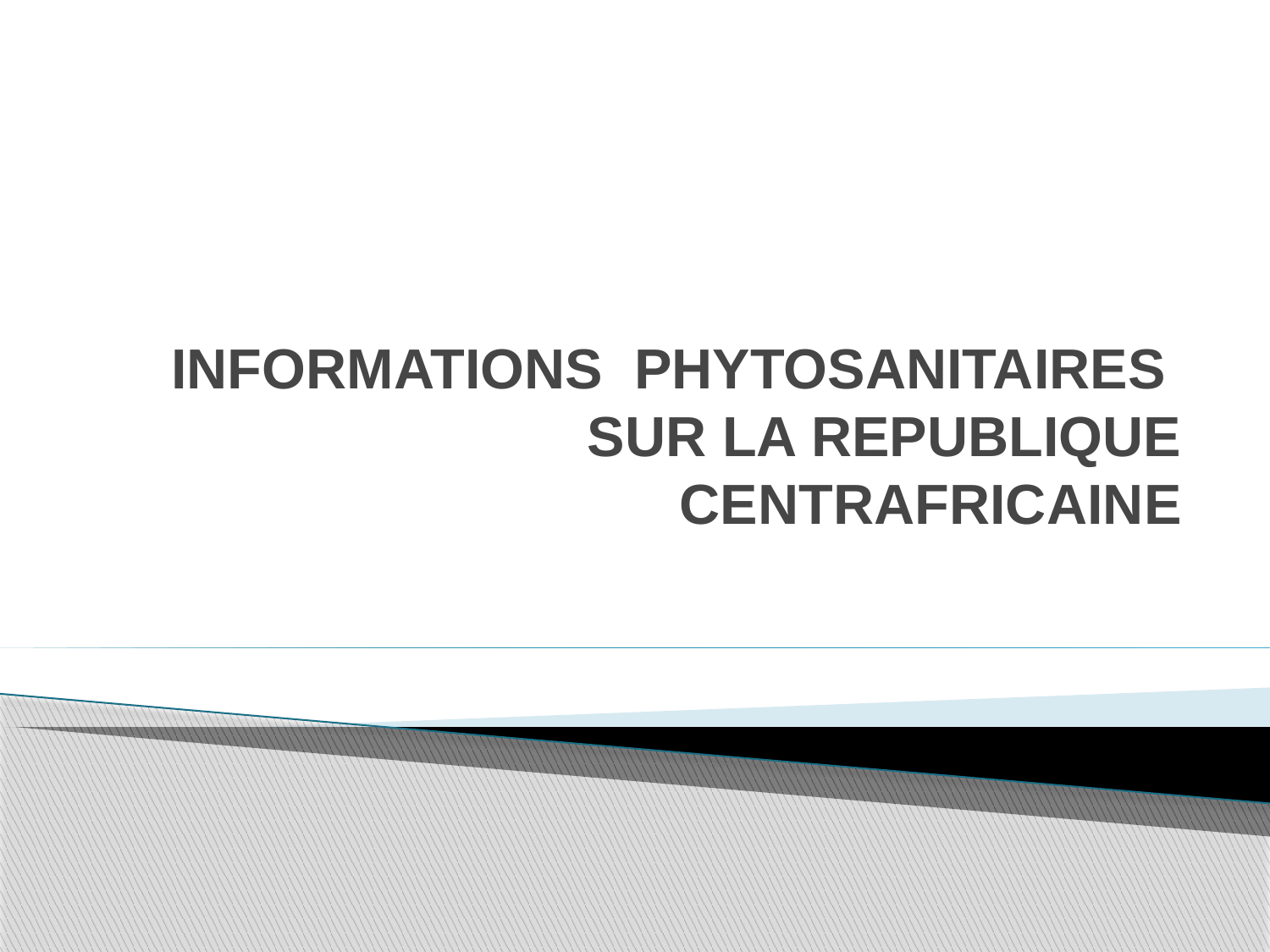

# INFORMATIONS  PHYTOSANITAIRES  SUR LA REPUBLIQUE CENTRAFRICAINE